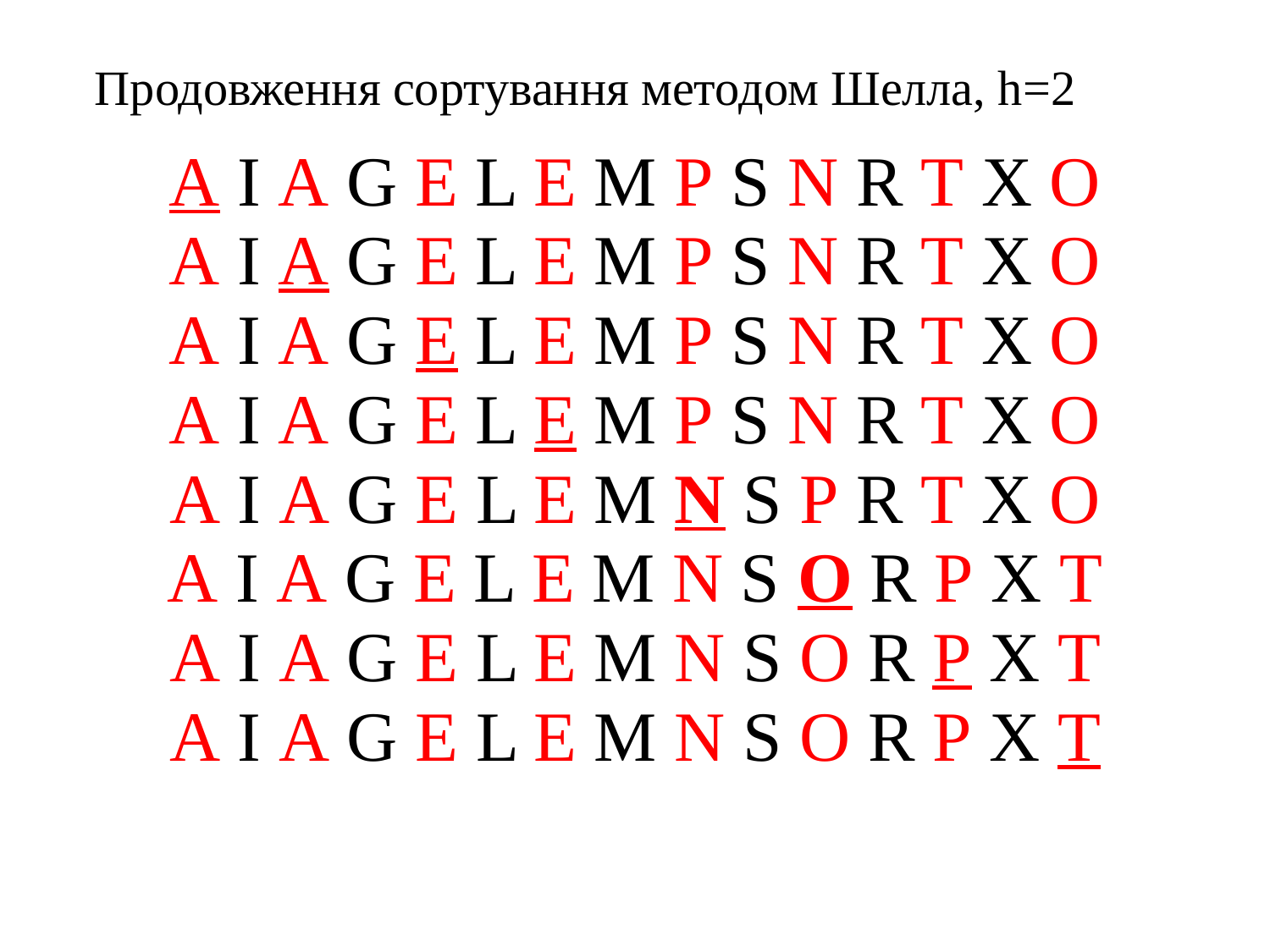

Продовження сортування методом Шелла, h=2

A I A G E L E M P S N R T X O

A I A G E L E M P S N R T X O

A I A G E L E M P S N R T X O

A I A G E L E M P S N R T X O

A I A G E L E M N S P R T X O

A I A G E L E M N S O R P X T

A I A G E L E M N S O R P X T

A I A G E L E M N S O R P X T